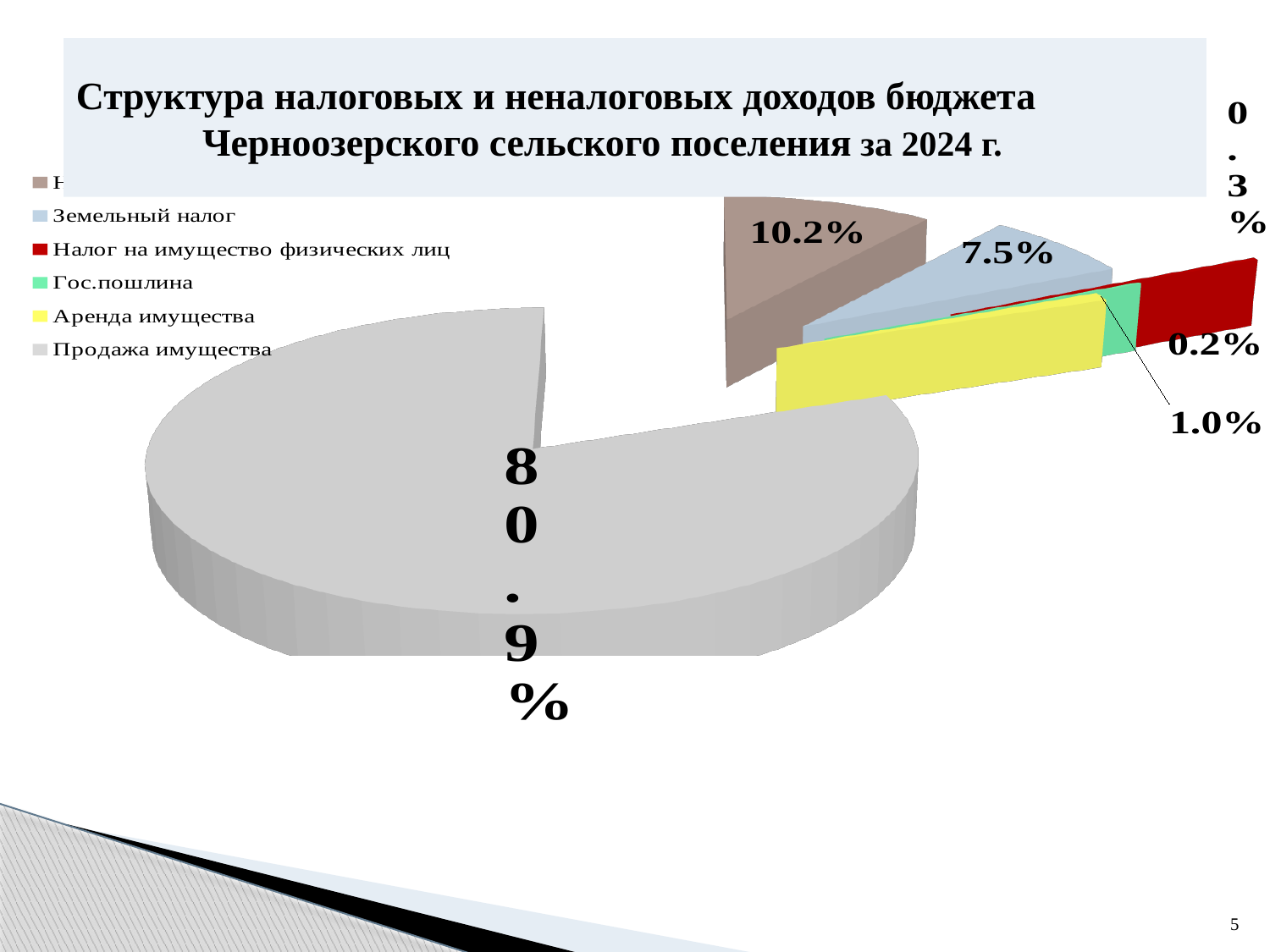

[unsupported chart]

# Структура налоговых и неналоговых доходов бюджета Черноозерского сельского поселения за 2024 г.
5